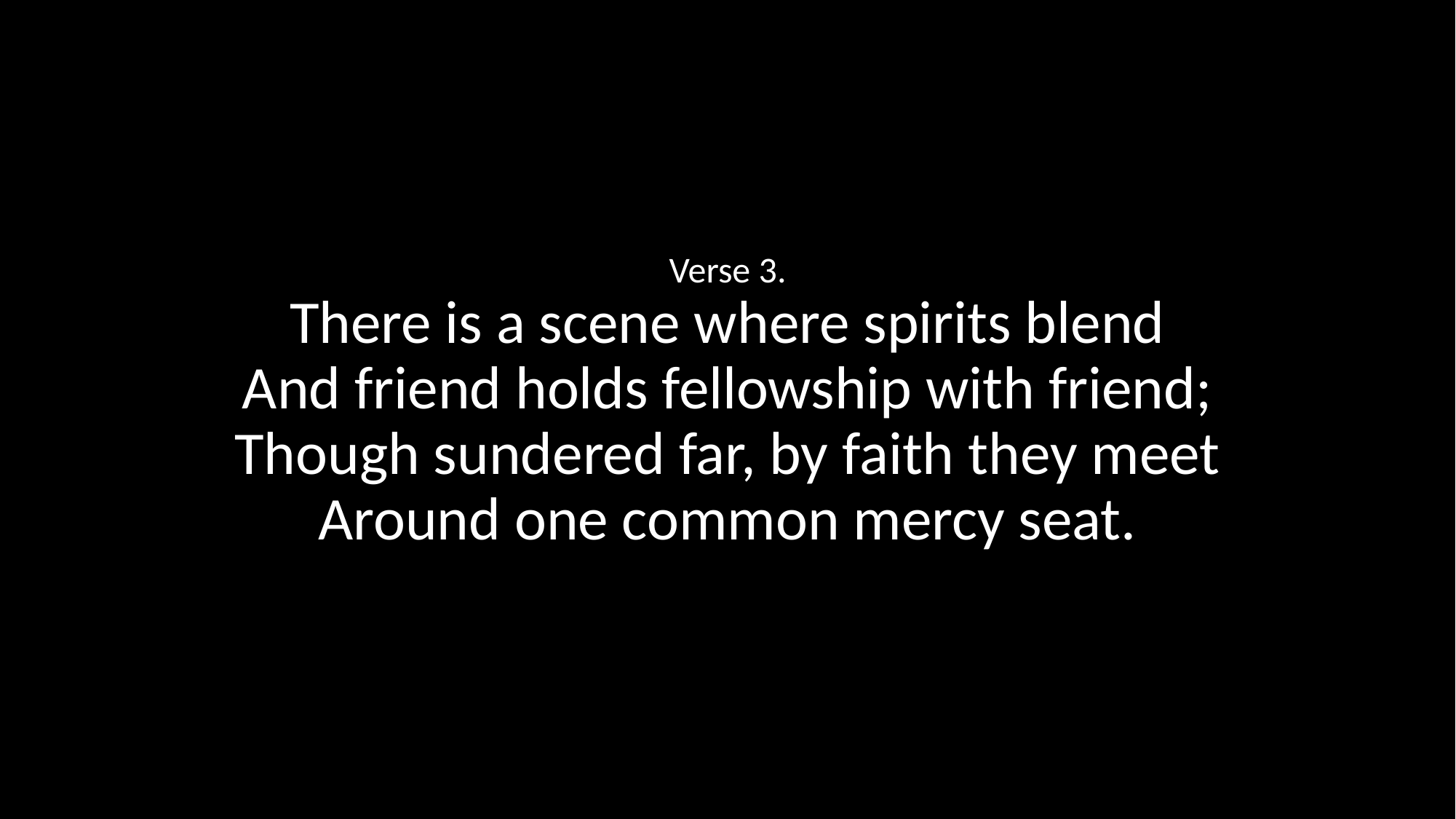

Verse 3.
There is a scene where spirits blend
And friend holds fellowship with friend;
Though sundered far, by faith they meet
Around one common mercy seat.